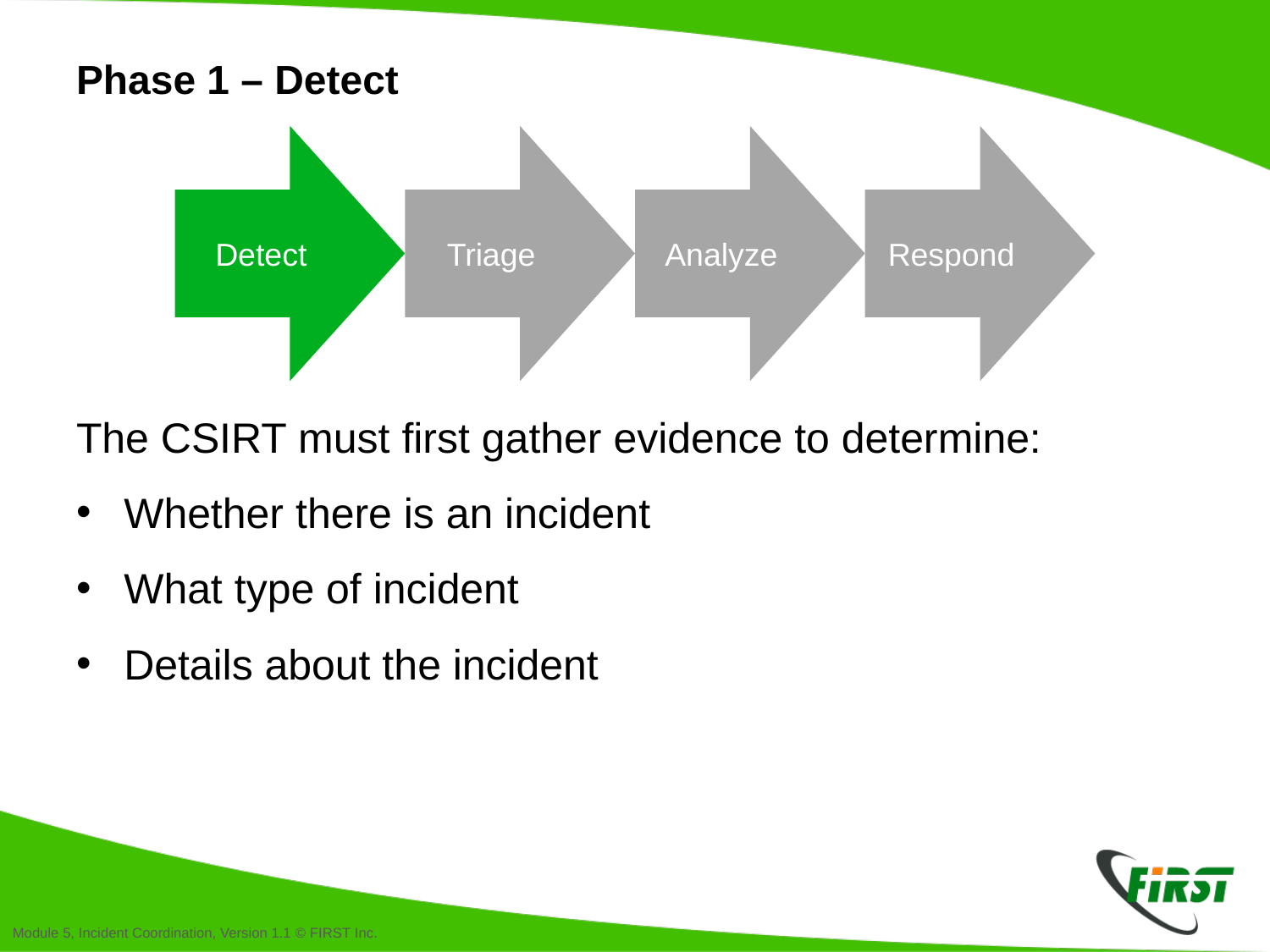

# Phase 1 – Detect
Detect
Triage
Analyze
Respond
The CSIRT must first gather evidence to determine:
Whether there is an incident
What type of incident
Details about the incident